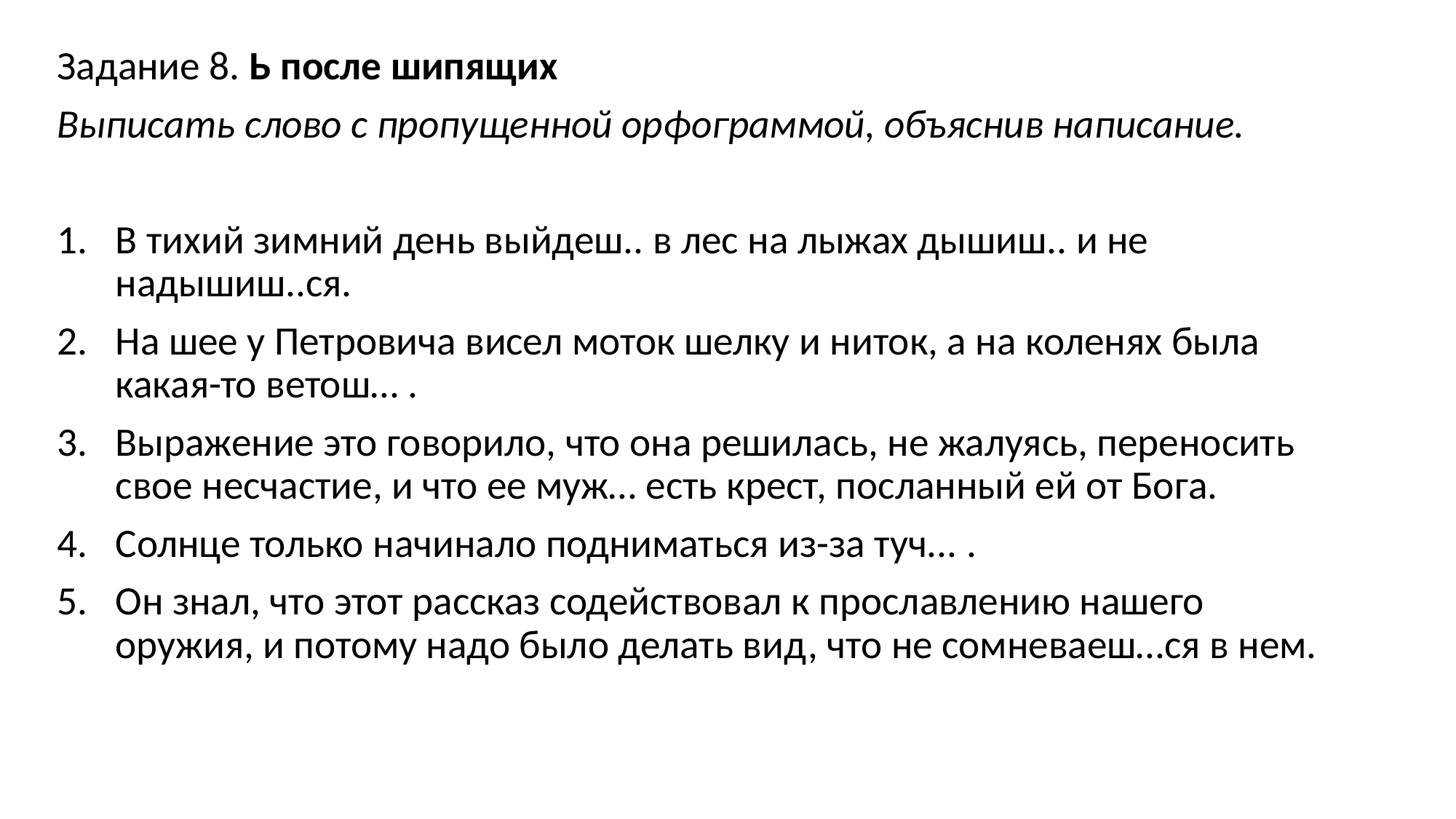

Задание 8. Ь после шипящих
Выписать слово с пропущенной орфограммой, объяснив написание.

В тихий зимний день выйдеш.. в лес на лыжах дышиш.. и не надышиш..ся.
На шее у Петровича висел моток шелку и ниток, а на коленях была какая-то ветош… .
Выражение это говорило, что она решилась, не жалуясь, переносить свое несчастие, и что ее муж… есть крест, посланный ей от Бога.
Солнце только начинало подниматься из-за туч... .
Он знал, что этот рассказ содействовал к прославлению нашего оружия, и потому надо было делать вид, что не сомневаеш…ся в нем.